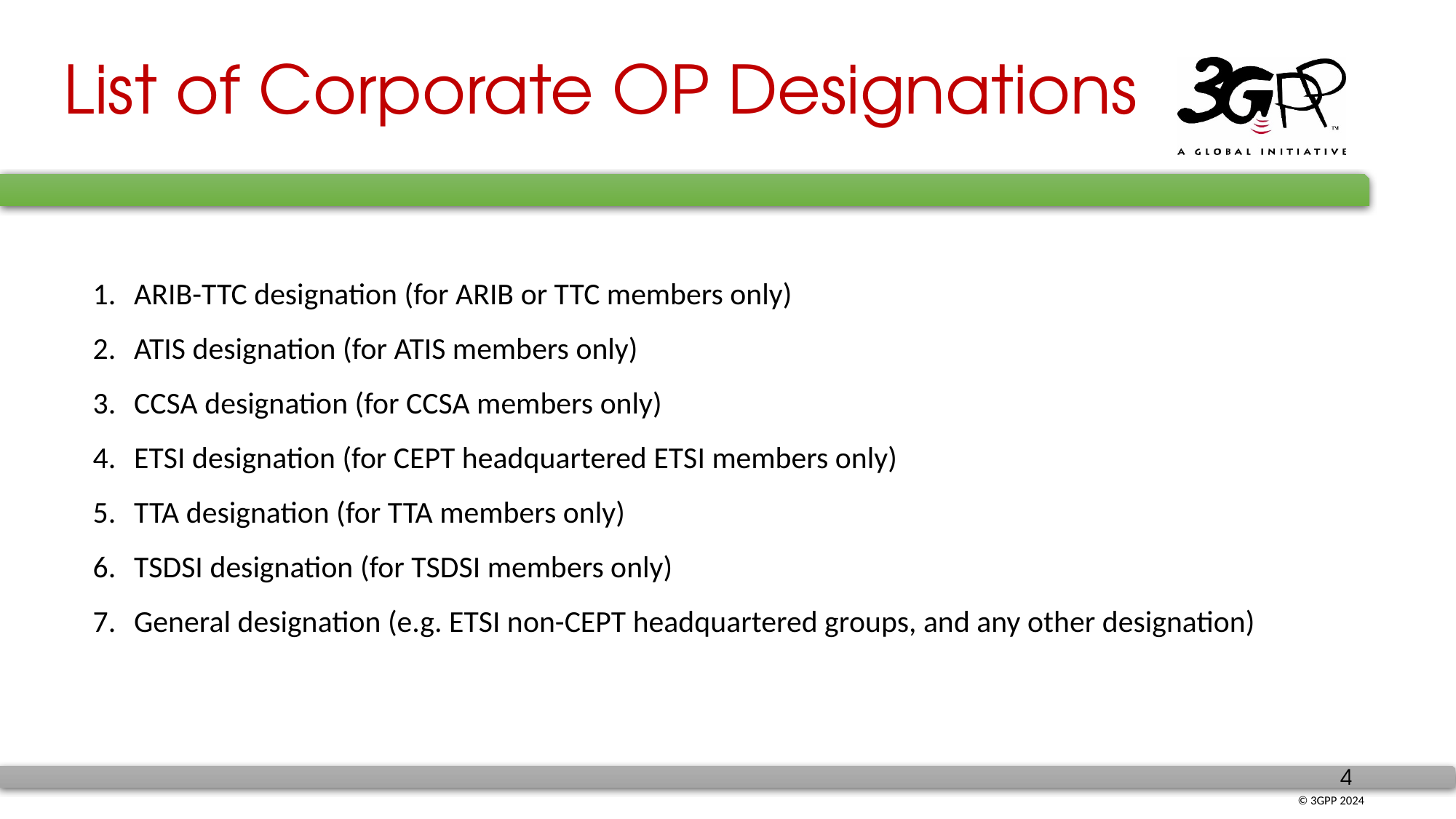

# List of Corporate OP Designations
ARIB-TTC designation (for ARIB or TTC members only)
ATIS designation (for ATIS members only)
CCSA designation (for CCSA members only)
ETSI designation (for CEPT headquartered ETSI members only)
TTA designation (for TTA members only)
TSDSI designation (for TSDSI members only)
General designation (e.g. ETSI non-CEPT headquartered groups, and any other designation)